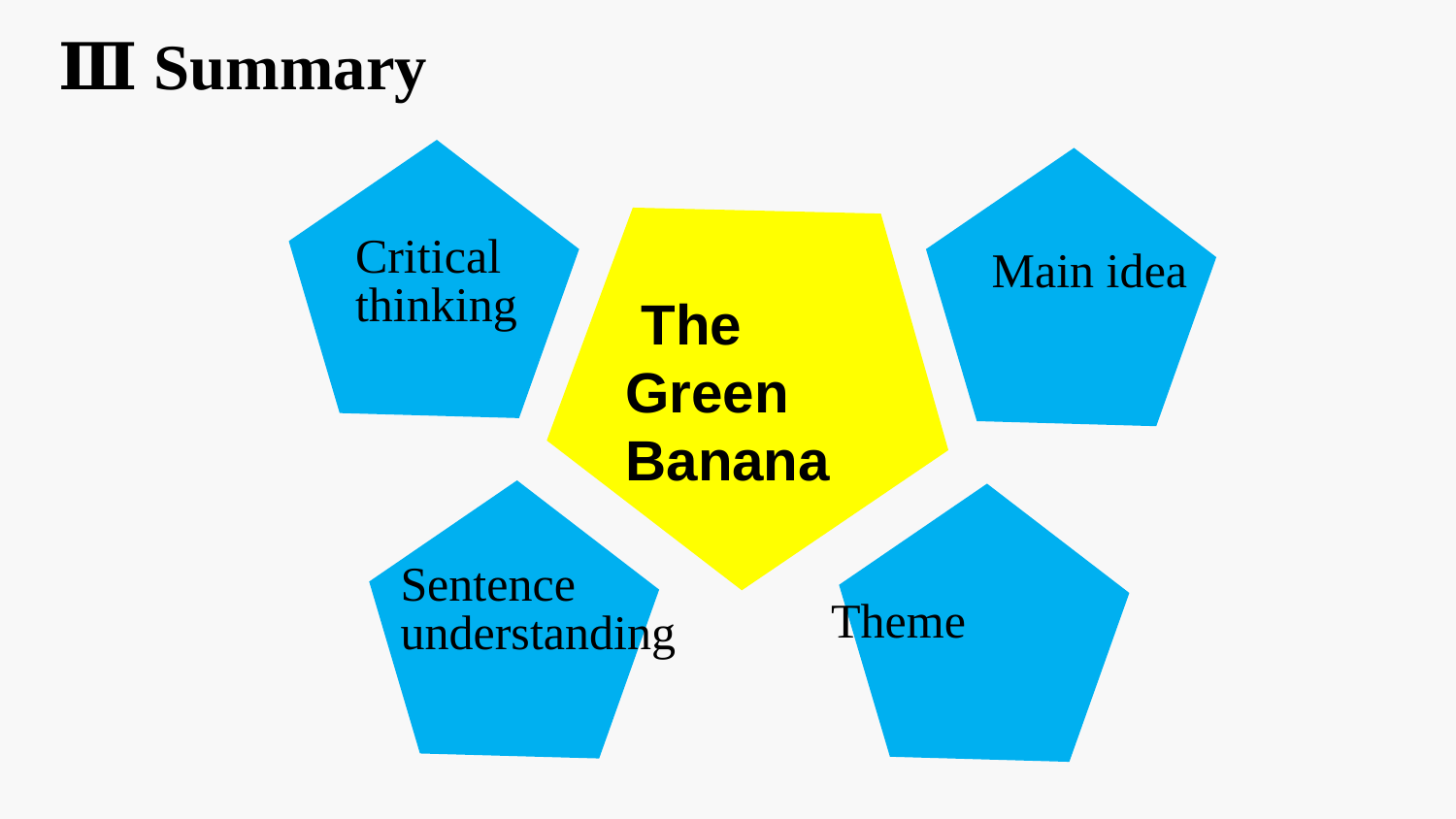

Ⅲ Summary

Critical
thinking

Main idea

 The Green Banana

Sentence  understanding

Theme